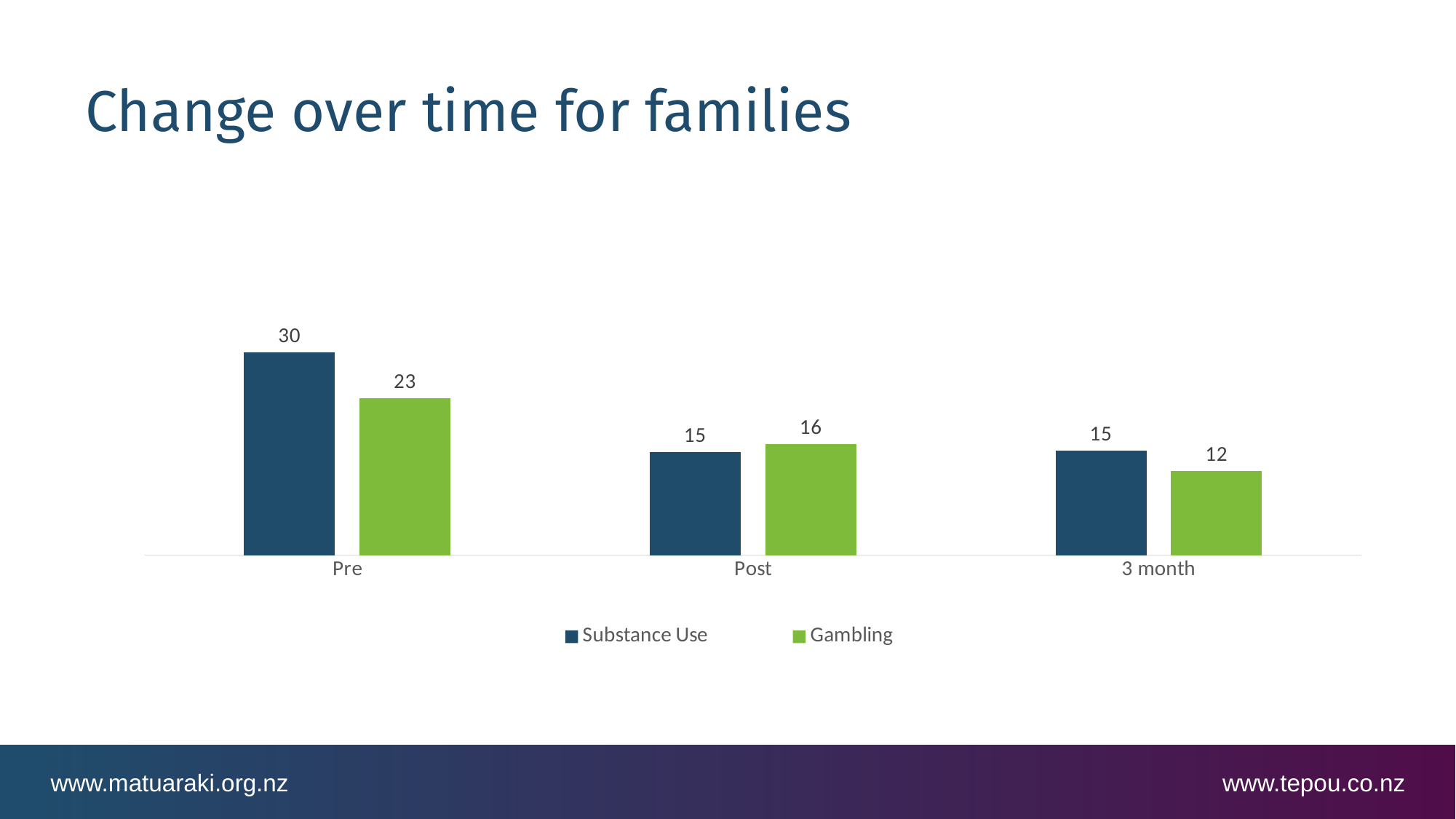

# Change over time for families

### Chart

| Category | Substance Use | Gambling |
|---|---|---|
| Pre | 29.8 | 23.0 |
| Post | 15.1 | 16.3 |
| 3 month | 15.333333333333334 | 12.333333333333334 |